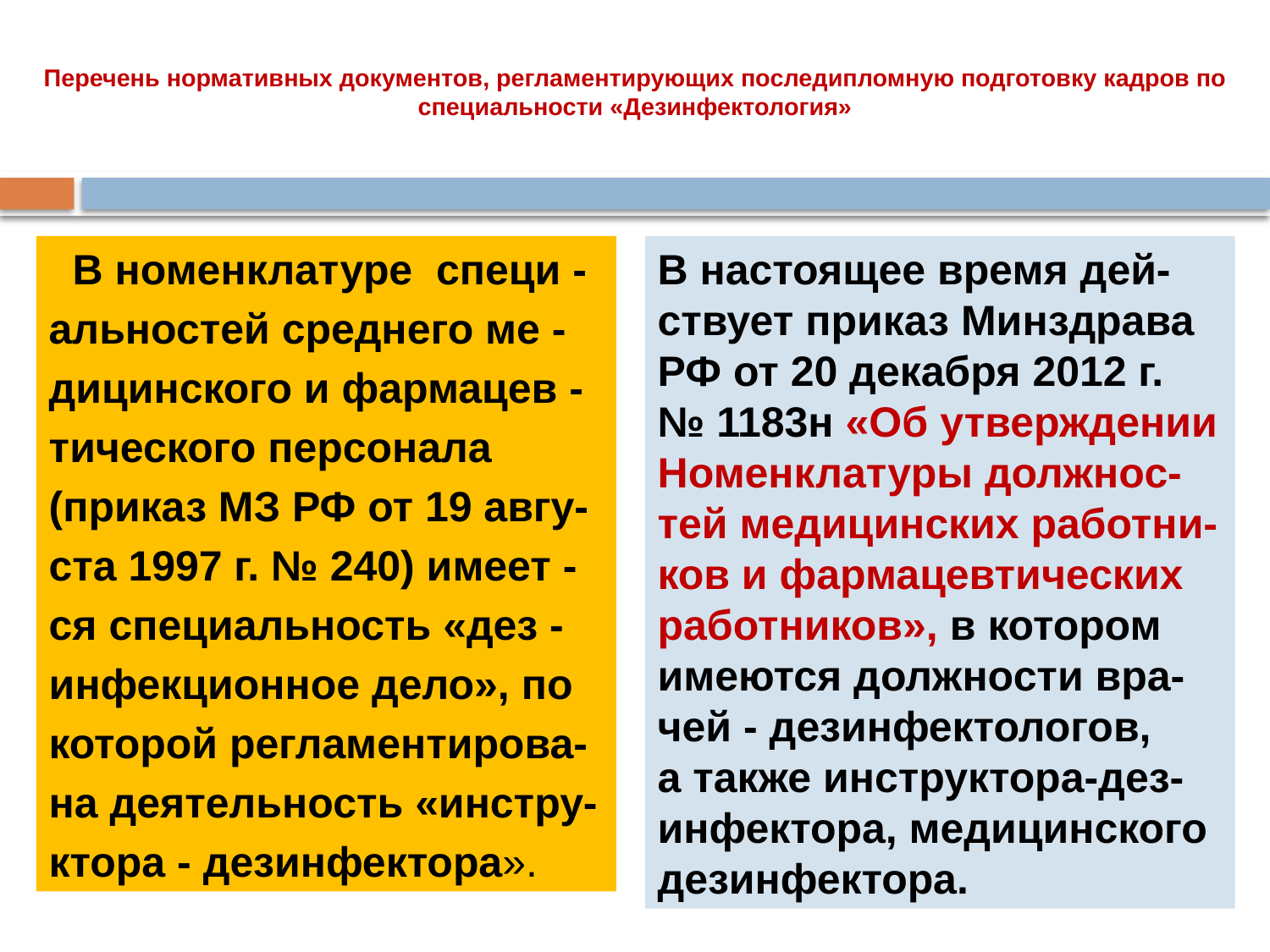

# Перечень нормативных документов, регламентирующих последипломную подготовку кадров по специальности «Дезинфектология»
  В номенклатуре  специ -
альностей среднего ме -
дицинского и фармацев -
тического персонала
(приказ МЗ РФ от 19 авгу-
ста 1997 г. № 240) имеет -
ся специальность «дез -
инфекционное дело», по
которой регламентирова-
на деятельность «инстру-
ктора - дезинфектора».
В настоящее время дей-
ствует приказ Минздрава
РФ от 20 декабря 2012 г.
№ 1183н «Об утверждении
Номенклатуры должнос-
тей медицинских работни-
ков и фармацевтических работников», в котором имеются должности вра-чей - дезинфектологов,
а также инструктора-дез-
инфектора, медицинского
дезинфектора.